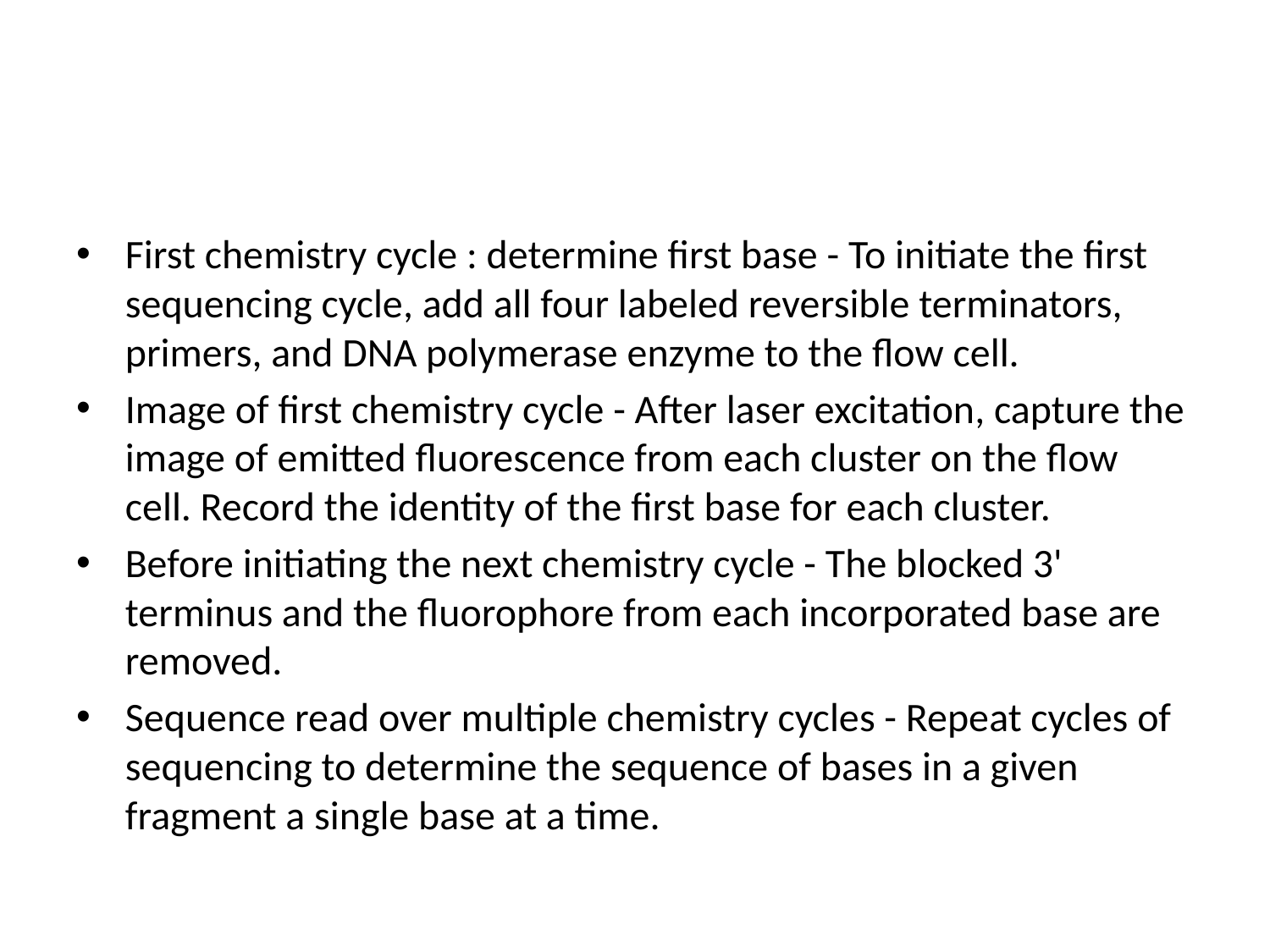

#
First chemistry cycle : determine first base - To initiate the first sequencing cycle, add all four labeled reversible terminators, primers, and DNA polymerase enzyme to the flow cell.
Image of first chemistry cycle - After laser excitation, capture the image of emitted fluorescence from each cluster on the flow cell. Record the identity of the first base for each cluster.
Before initiating the next chemistry cycle - The blocked 3' terminus and the fluorophore from each incorporated base are removed.
Sequence read over multiple chemistry cycles - Repeat cycles of sequencing to determine the sequence of bases in a given fragment a single base at a time.